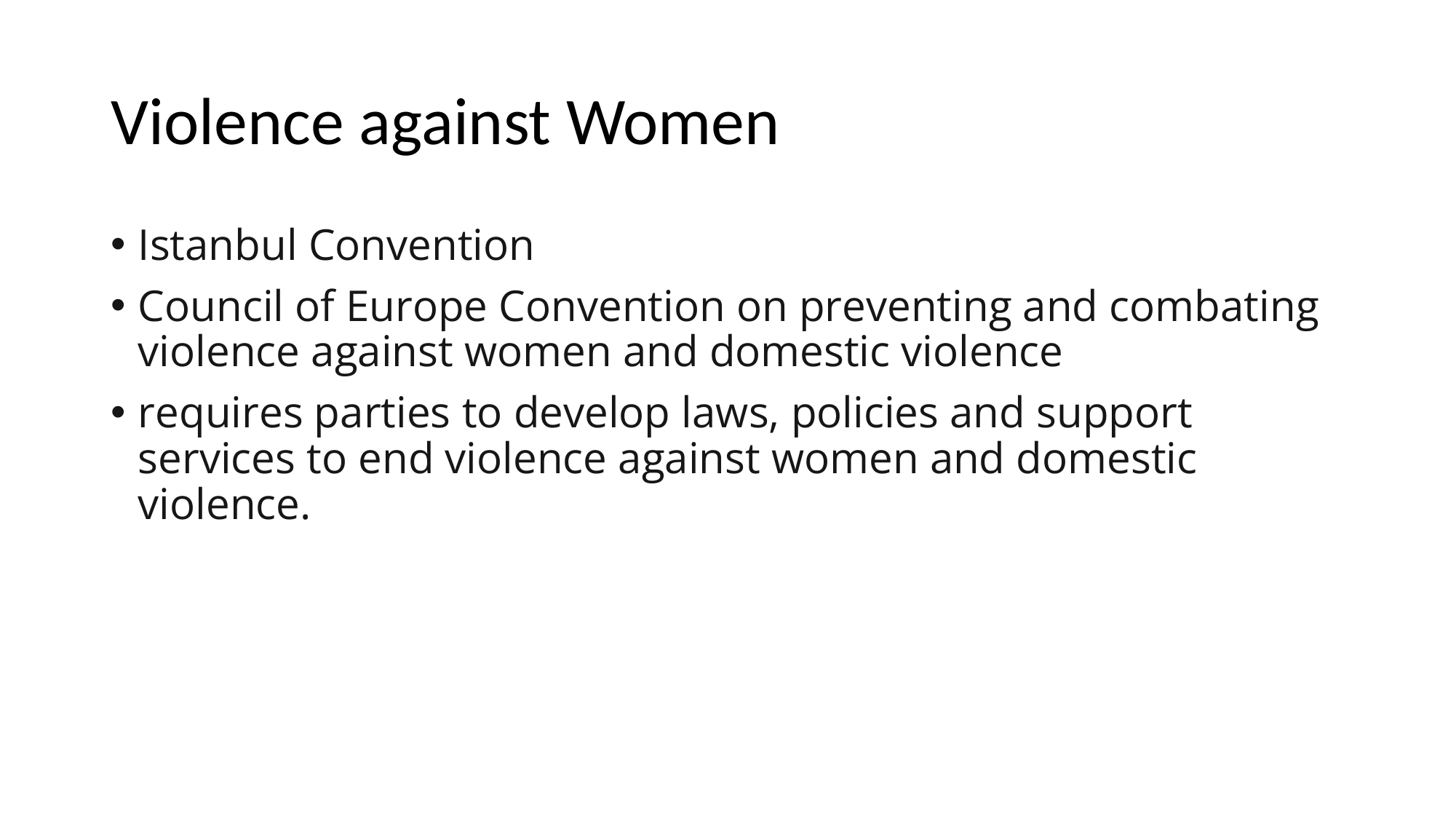

# Violence against Women
Istanbul Convention
Council of Europe Convention on preventing and combating violence against women and domestic violence
requires parties to develop laws, policies and support services to end violence against women and domestic violence.